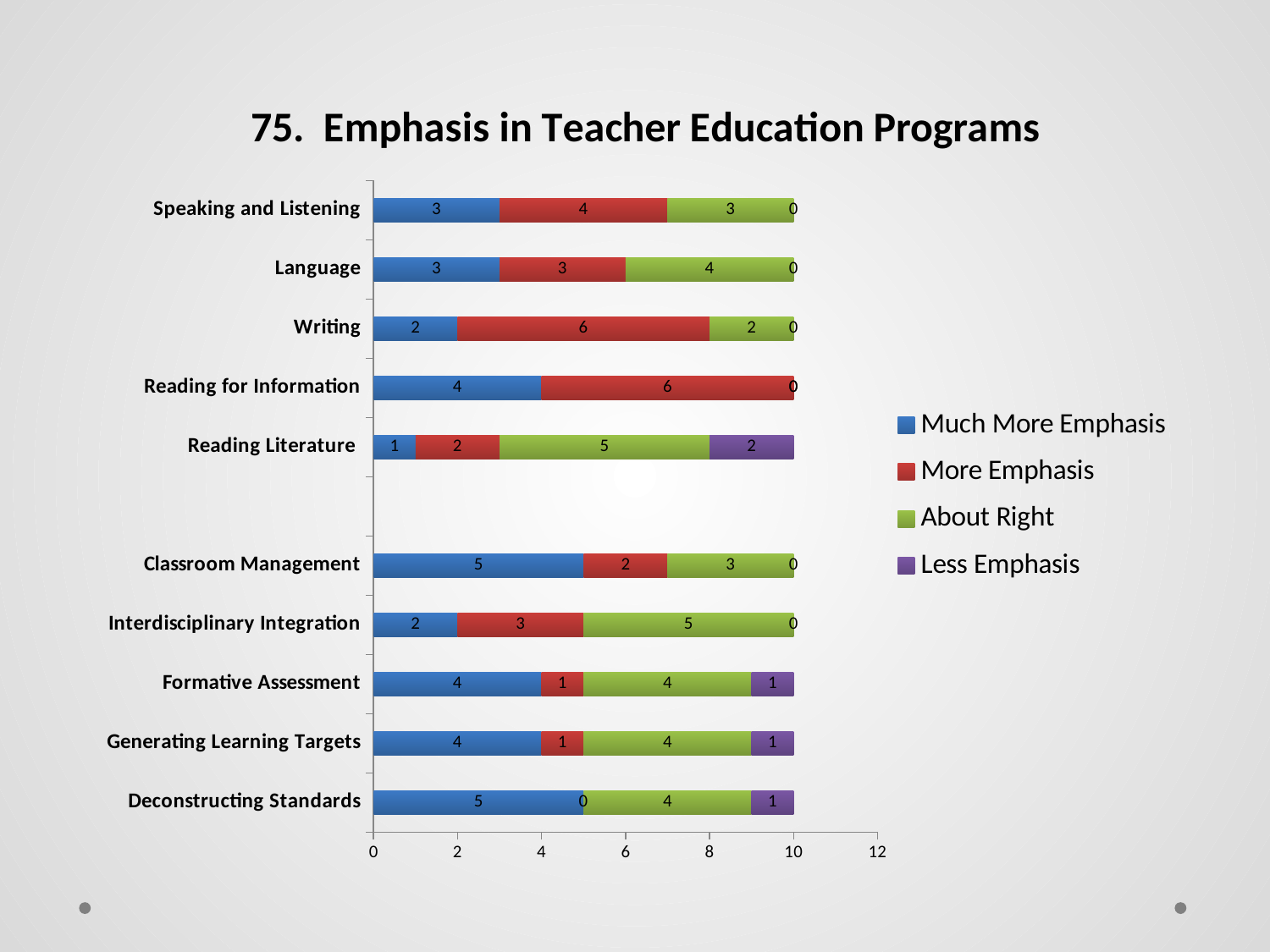

### Chart: 75.  Emphasis in Teacher Education Programs

| Category | Much More Emphasis | More Emphasis | About Right | Less Emphasis |
|---|---|---|---|---|
| Deconstructing Standards | 5.0 | 0.0 | 4.0 | 1.0 |
| Generating Learning Targets | 4.0 | 1.0 | 4.0 | 1.0 |
| Formative Assessment | 4.0 | 1.0 | 4.0 | 1.0 |
| Interdisciplinary Integration | 2.0 | 3.0 | 5.0 | 0.0 |
| Classroom Management | 5.0 | 2.0 | 3.0 | 0.0 |
|  | None | None | None | None |
| Reading Literature  | 1.0 | 2.0 | 5.0 | 2.0 |
| Reading for Information | 4.0 | 6.0 | 0.0 | 0.0 |
| Writing | 2.0 | 6.0 | 2.0 | 0.0 |
| Language | 3.0 | 3.0 | 4.0 | 0.0 |
| Speaking and Listening | 3.0 | 4.0 | 3.0 | 0.0 |